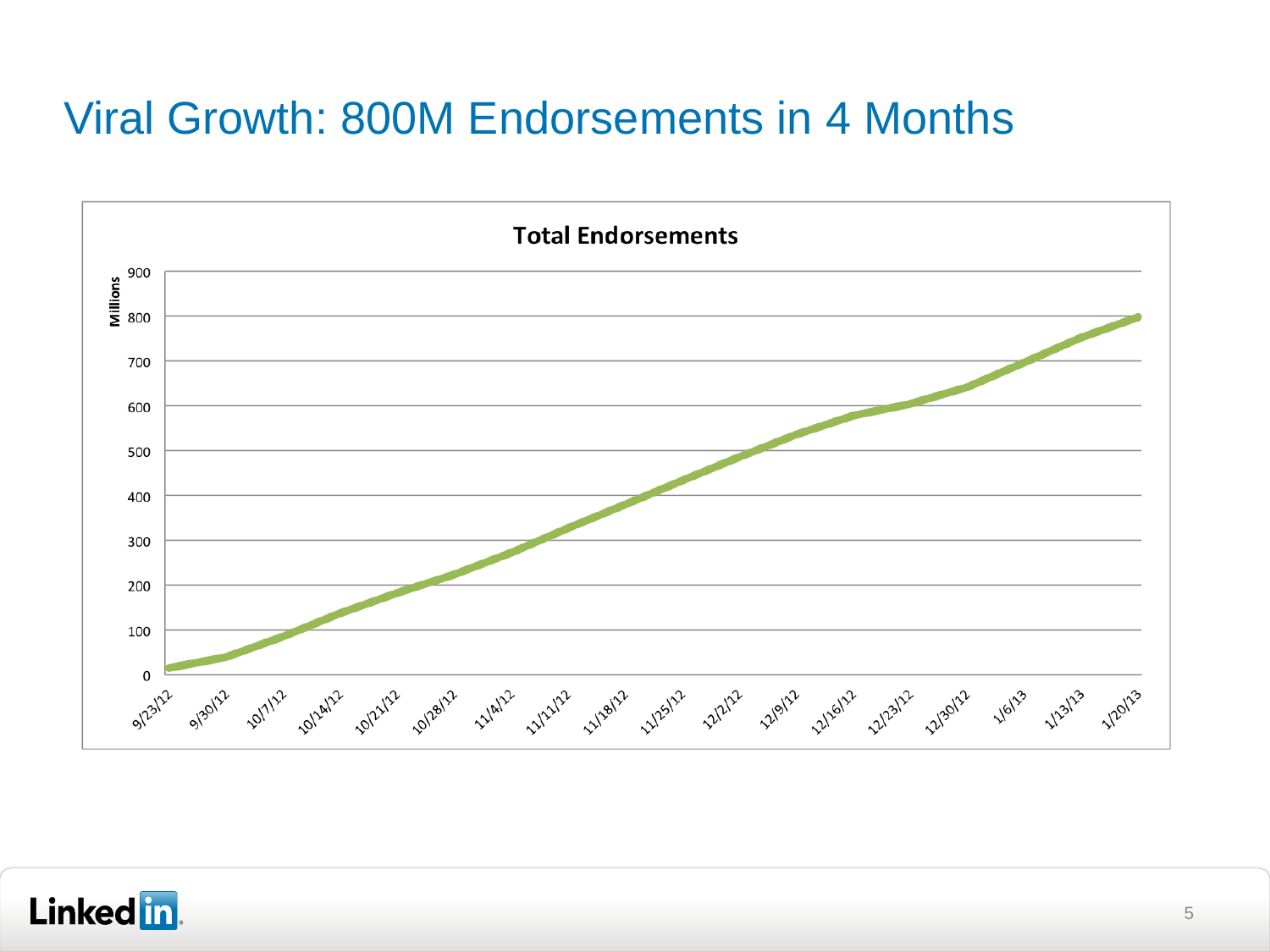

Viral Growth: 800M Endorsements in 4 Months

### Chart

| Category |
|---|
5